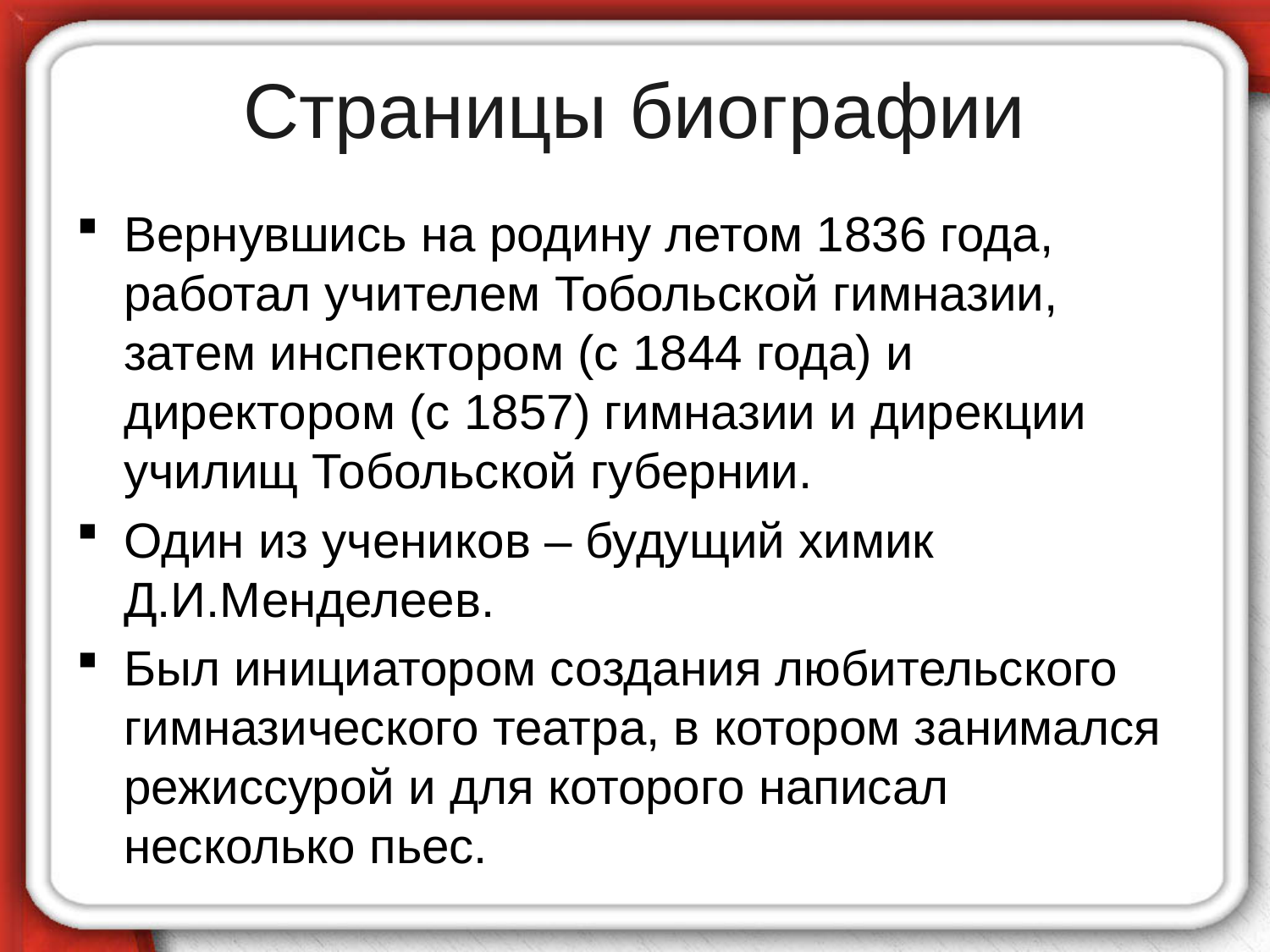

# Страницы биографии
Вернувшись на родину летом 1836 года, работал учителем Тобольской гимназии, затем инспектором (с 1844 года) и директором (с 1857) гимназии и дирекции училищ Тобольской губернии.
Один из учеников – будущий химик Д.И.Менделеев.
Был инициатором создания любительского гимназического театра, в котором занимался режиссурой и для которого написал несколько пьес.